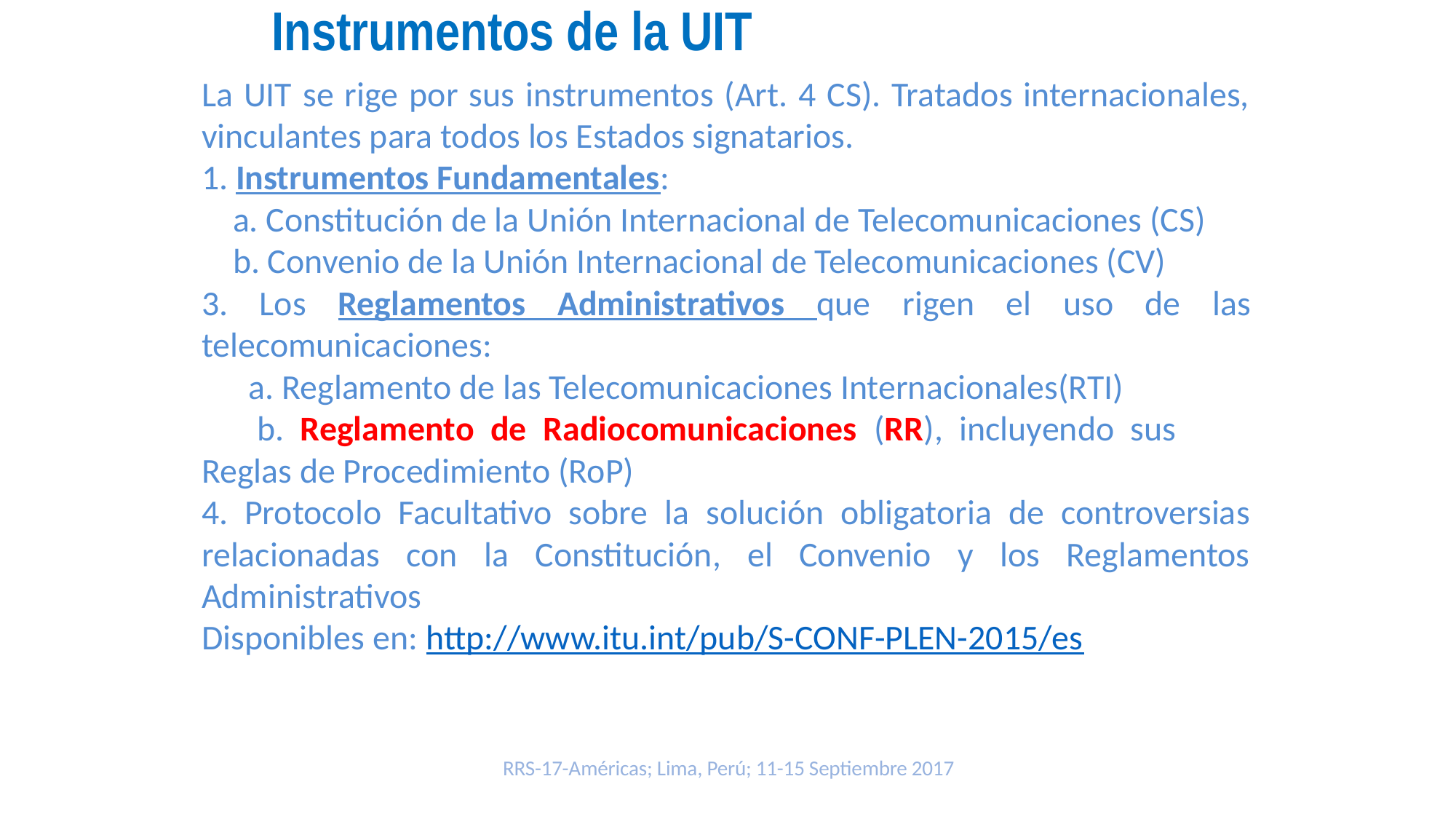

Instrumentos de la UIT
La UIT se rige por sus instrumentos (Art. 4 CS). Tratados internacionales, vinculantes para todos los Estados signatarios.
1. Instrumentos Fundamentales:
    a. Constitución de la Unión Internacional de Telecomunicaciones (CS)
    b. Convenio de la Unión Internacional de Telecomunicaciones (CV)
3. Los Reglamentos Administrativos que rigen el uso de las telecomunicaciones:
      a. Reglamento de las Telecomunicaciones Internacionales(RTI)
      b. Reglamento de Radiocomunicaciones (RR), incluyendo sus 	Reglas de Procedimiento (RoP)
4. Protocolo Facultativo sobre la solución obligatoria de controversias relacionadas con la Constitución, el Convenio y los Reglamentos Administrativos
Disponibles en: http://www.itu.int/pub/S-CONF-PLEN-2015/es
RRS-17-Américas; Lima, Perú; 11-15 Septiembre 2017